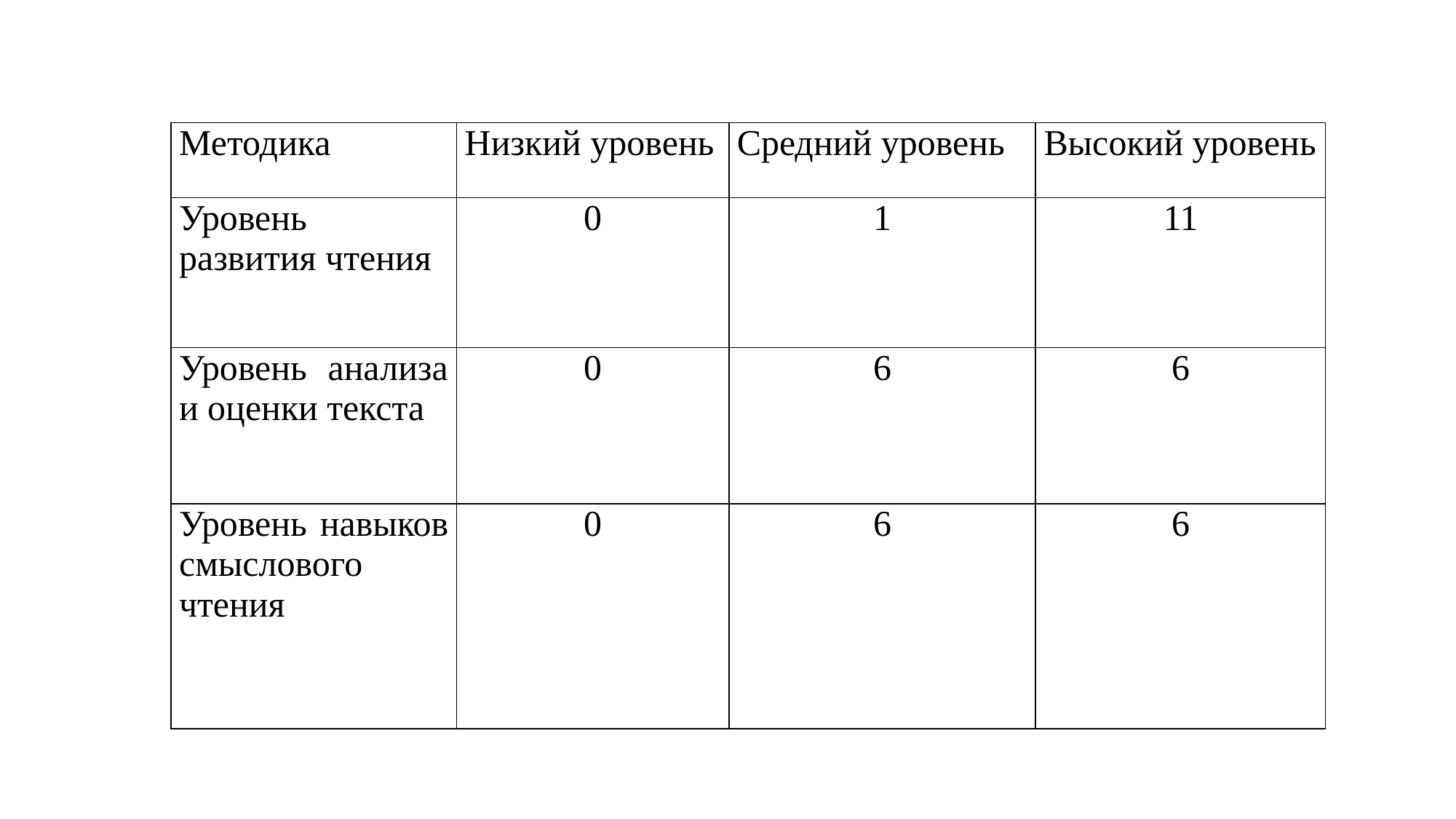

| Методика | Низкий уровень | Средний уровень | Высокий уровень |
| --- | --- | --- | --- |
| Уровень развития чтения | 0 | 1 | 11 |
| Уровень анализа и оценки текста | 0 | 6 | 6 |
| Уровень навыков смыслового чтения | 0 | 6 | 6 |